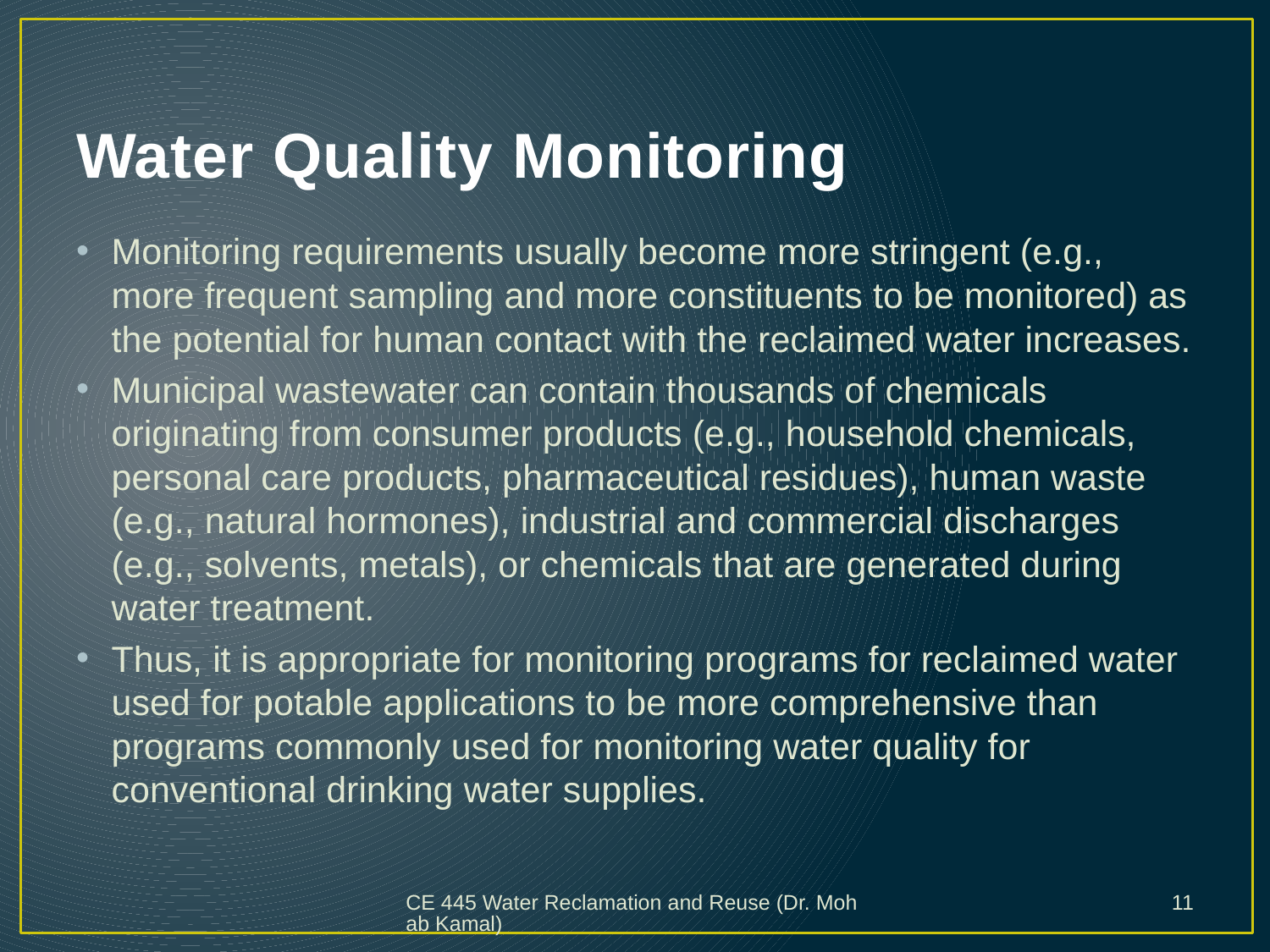

# Water Quality Monitoring
Monitoring requirements usually become more stringent (e.g., more frequent sampling and more constituents to be monitored) as the potential for human contact with the reclaimed water increases.
Municipal wastewater can contain thousands of chemicals originating from consumer products (e.g., household chemicals, personal care products, pharmaceutical residues), human waste (e.g., natural hormones), industrial and commercial discharges (e.g., solvents, metals), or chemicals that are generated during water treatment.
Thus, it is appropriate for monitoring programs for reclaimed water used for potable applications to be more comprehensive than programs commonly used for monitoring water quality for conventional drinking water supplies.
CE 445 Water Reclamation and Reuse (Dr. Mohab Kamal)
11